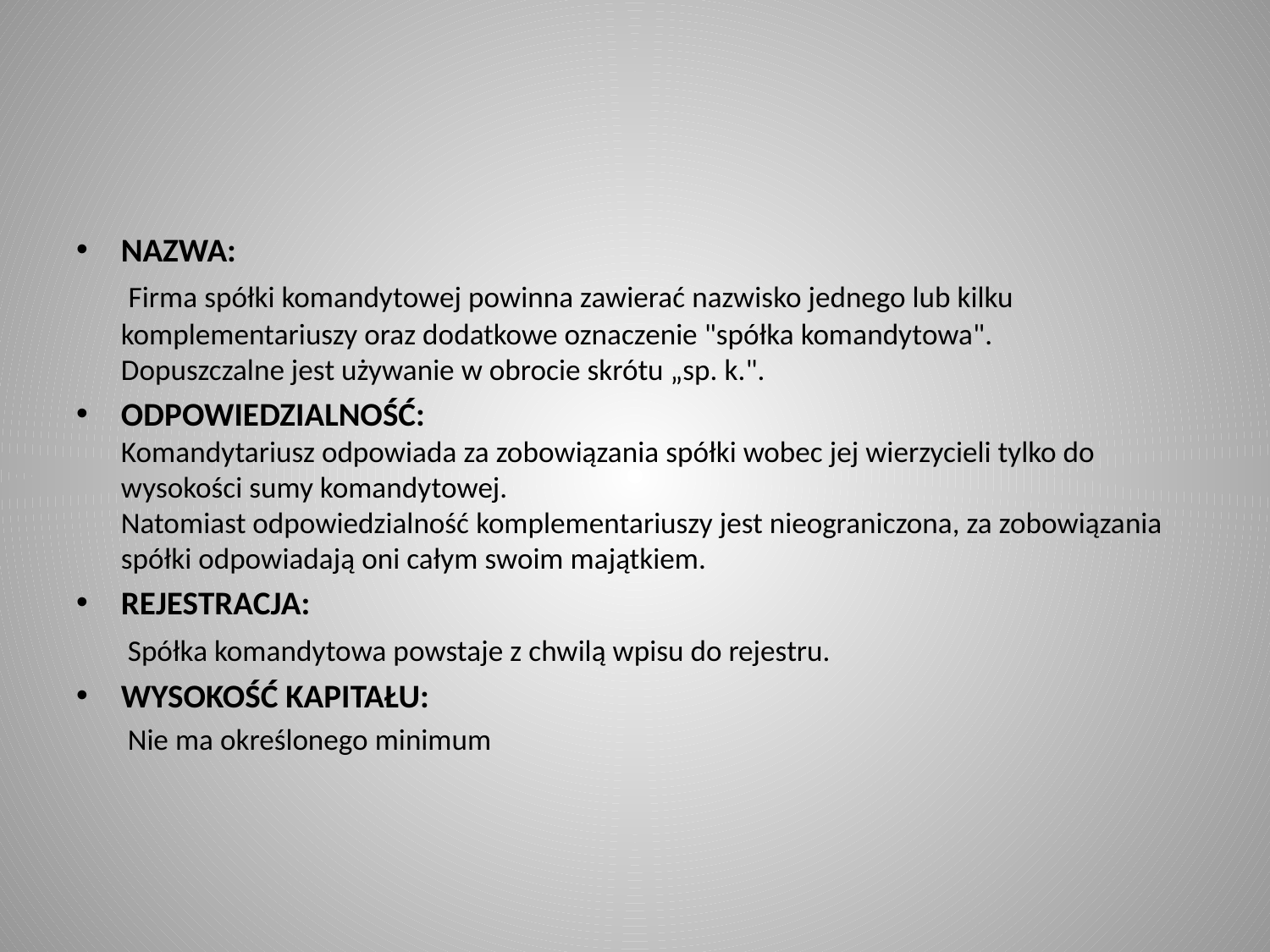

#
NAZWA:
	 Firma spółki komandytowej powinna zawierać nazwisko jednego lub kilku komplementariuszy oraz dodatkowe oznaczenie "spółka komandytowa".
Dopuszczalne jest używanie w obrocie skrótu „sp. k.".
ODPOWIEDZIALNOŚĆ:
Komandytariusz odpowiada za zobowiązania spółki wobec jej wierzycieli tylko do wysokości sumy komandytowej.
Natomiast odpowiedzialność komplementariuszy jest nieograniczona, za zobowiązania spółki odpowiadają oni całym swoim majątkiem.
REJESTRACJA:
	 Spółka komandytowa powstaje z chwilą wpisu do rejestru.
WYSOKOŚĆ KAPITAŁU:
	 Nie ma określonego minimum